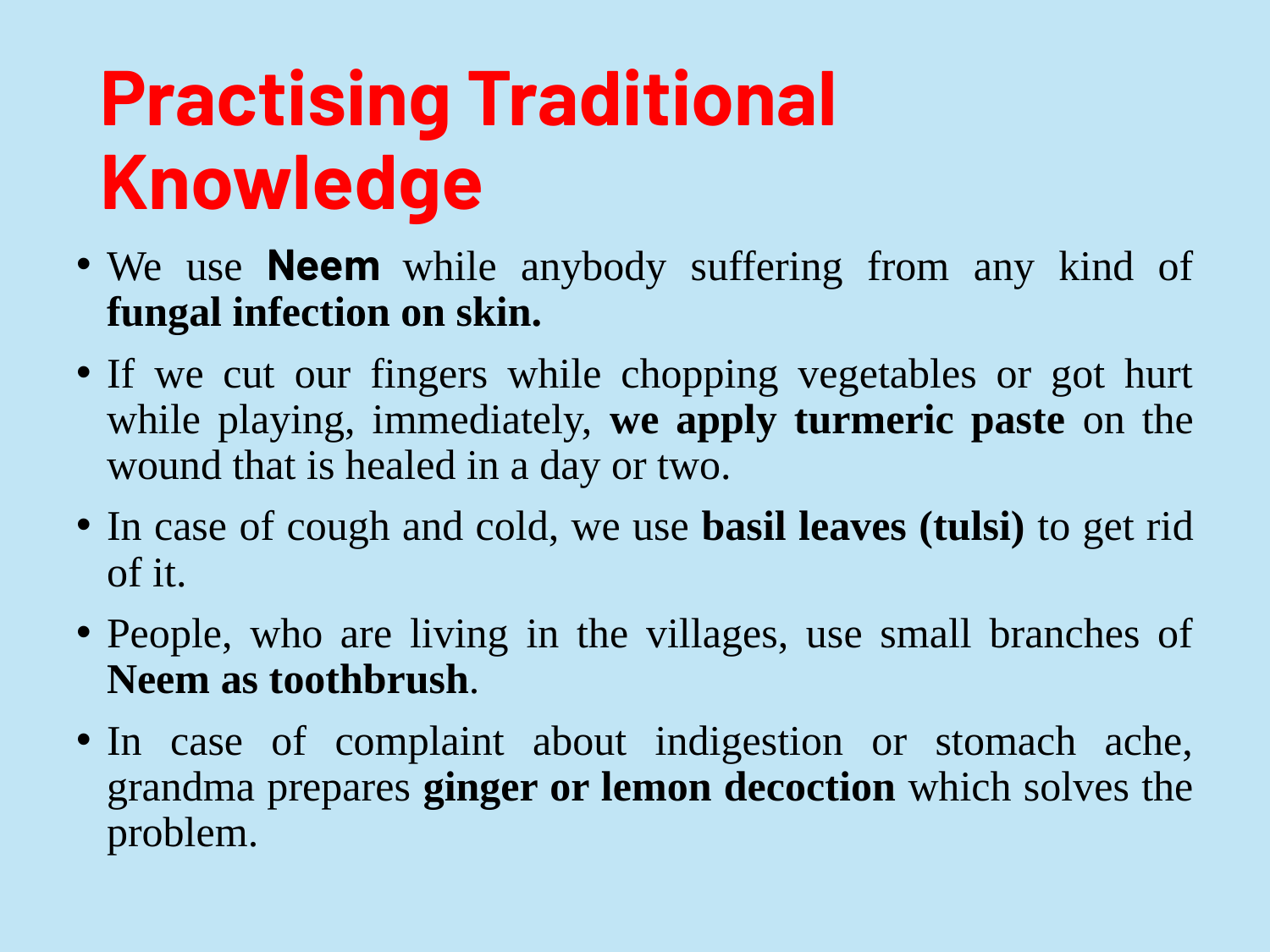

# Practising Traditional Knowledge
We use Neem while anybody suffering from any kind of fungal infection on skin.
If we cut our fingers while chopping vegetables or got hurt while playing, immediately, we apply turmeric paste on the wound that is healed in a day or two.
In case of cough and cold, we use basil leaves (tulsi) to get rid of it.
People, who are living in the villages, use small branches of Neem as toothbrush.
In case of complaint about indigestion or stomach ache, grandma prepares ginger or lemon decoction which solves the problem.